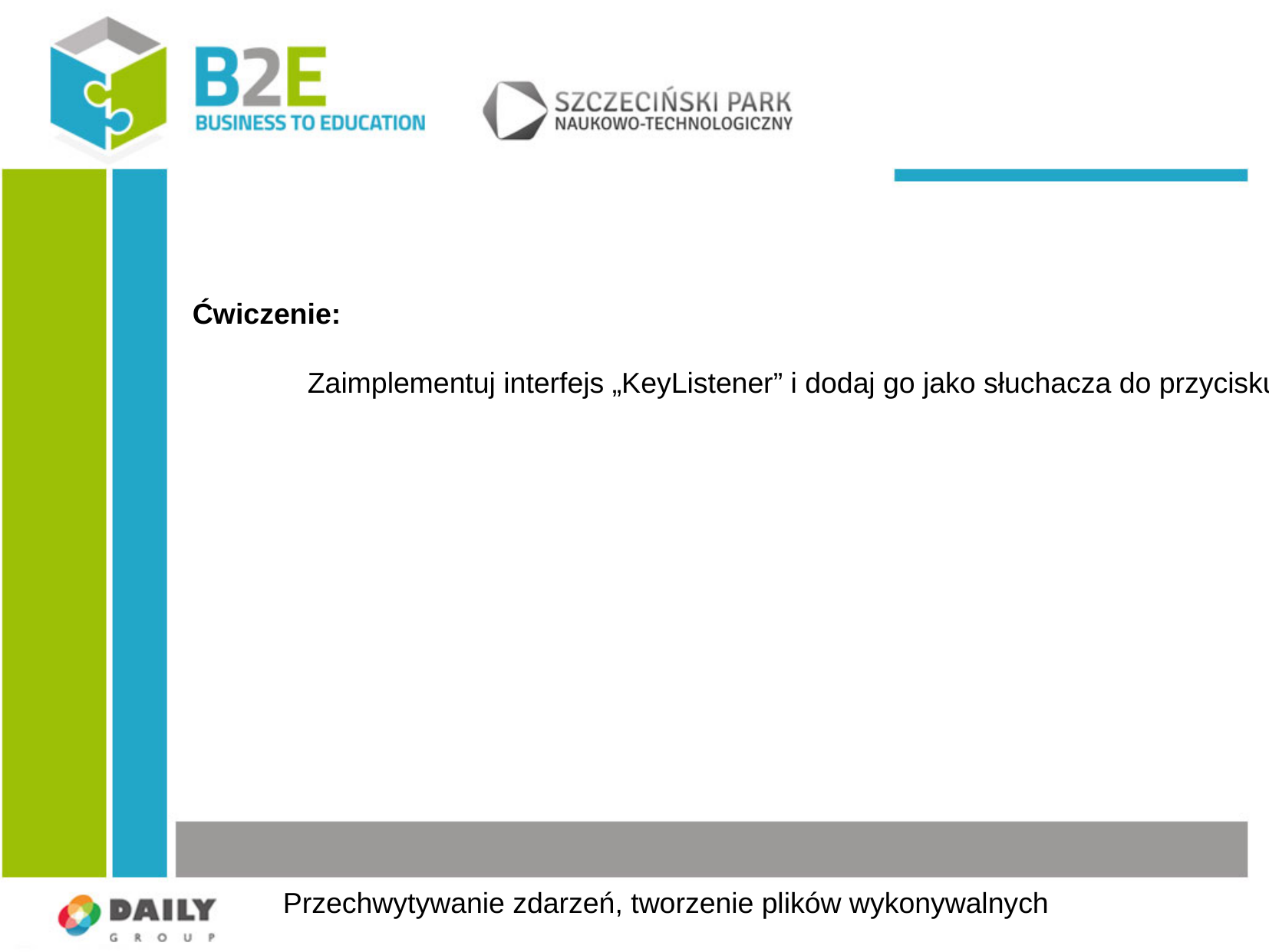

Ćwiczenie:

	Zaimplementuj interfejs „KeyListener” i dodaj go jako słuchacza do przycisku.

Przechwytywanie zdarzeń, tworzenie plików wykonywalnych